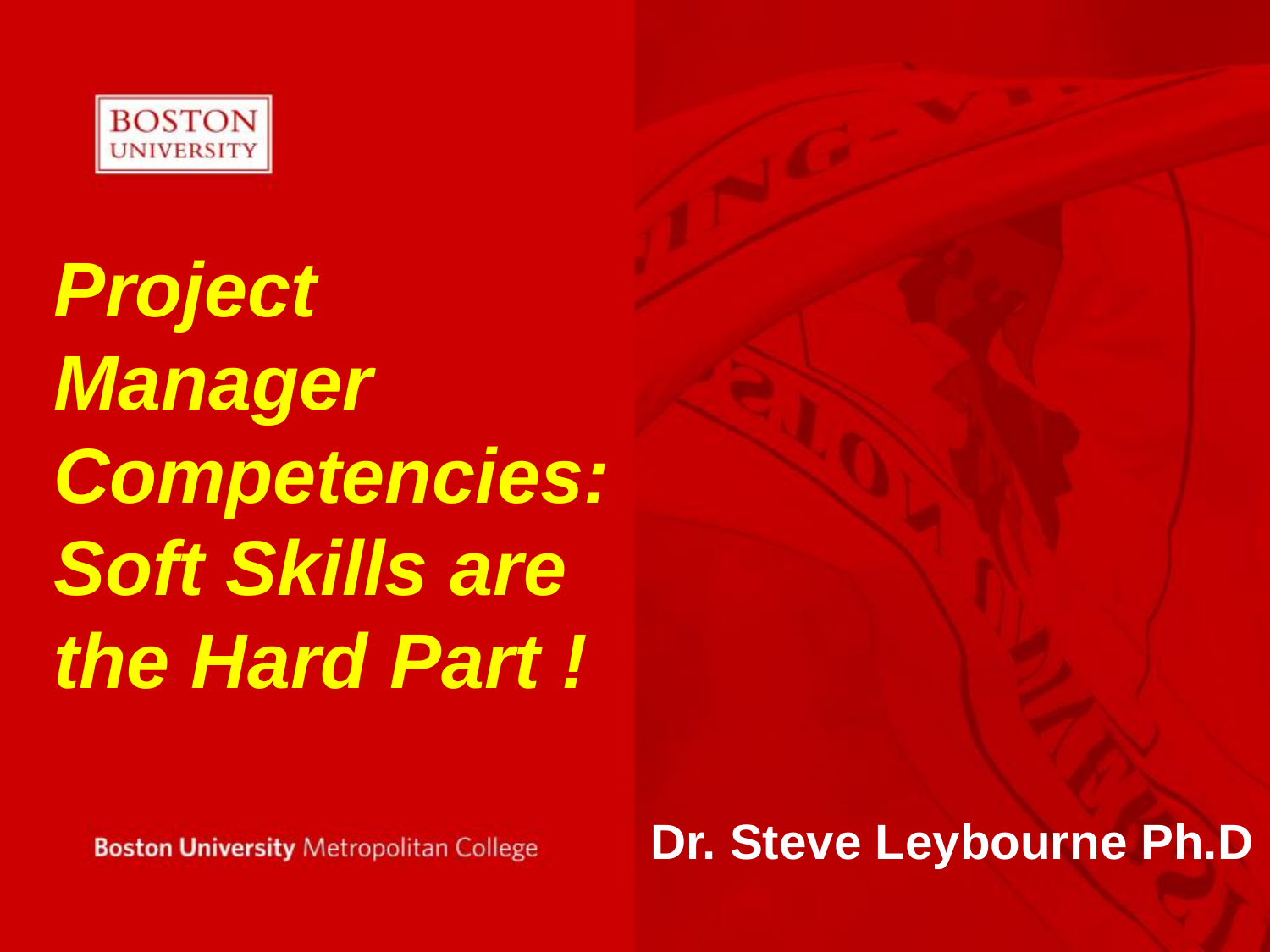

# Project Manager Competencies: Soft Skills are the Hard Part !
Dr. Steve Leybourne Ph.D